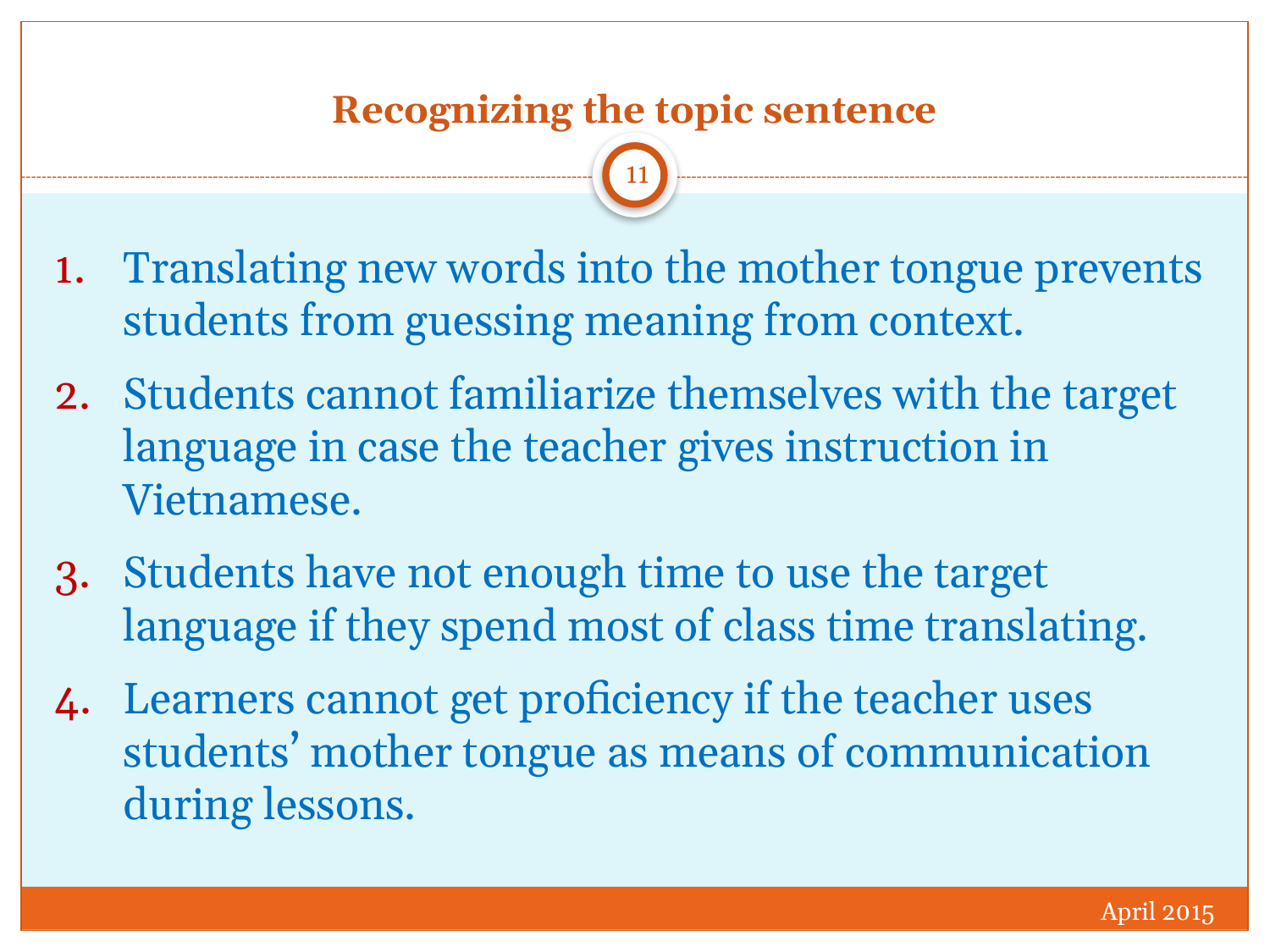

# Recognizing the topic sentence
11
Translating new words into the mother tongue prevents students from guessing meaning from context.
Students cannot familiarize themselves with the target language in case the teacher gives instruction in Vietnamese.
Students have not enough time to use the target language if they spend most of class time translating.
Learners cannot get proficiency if the teacher uses students’ mother tongue as means of communication during lessons.

April 2015